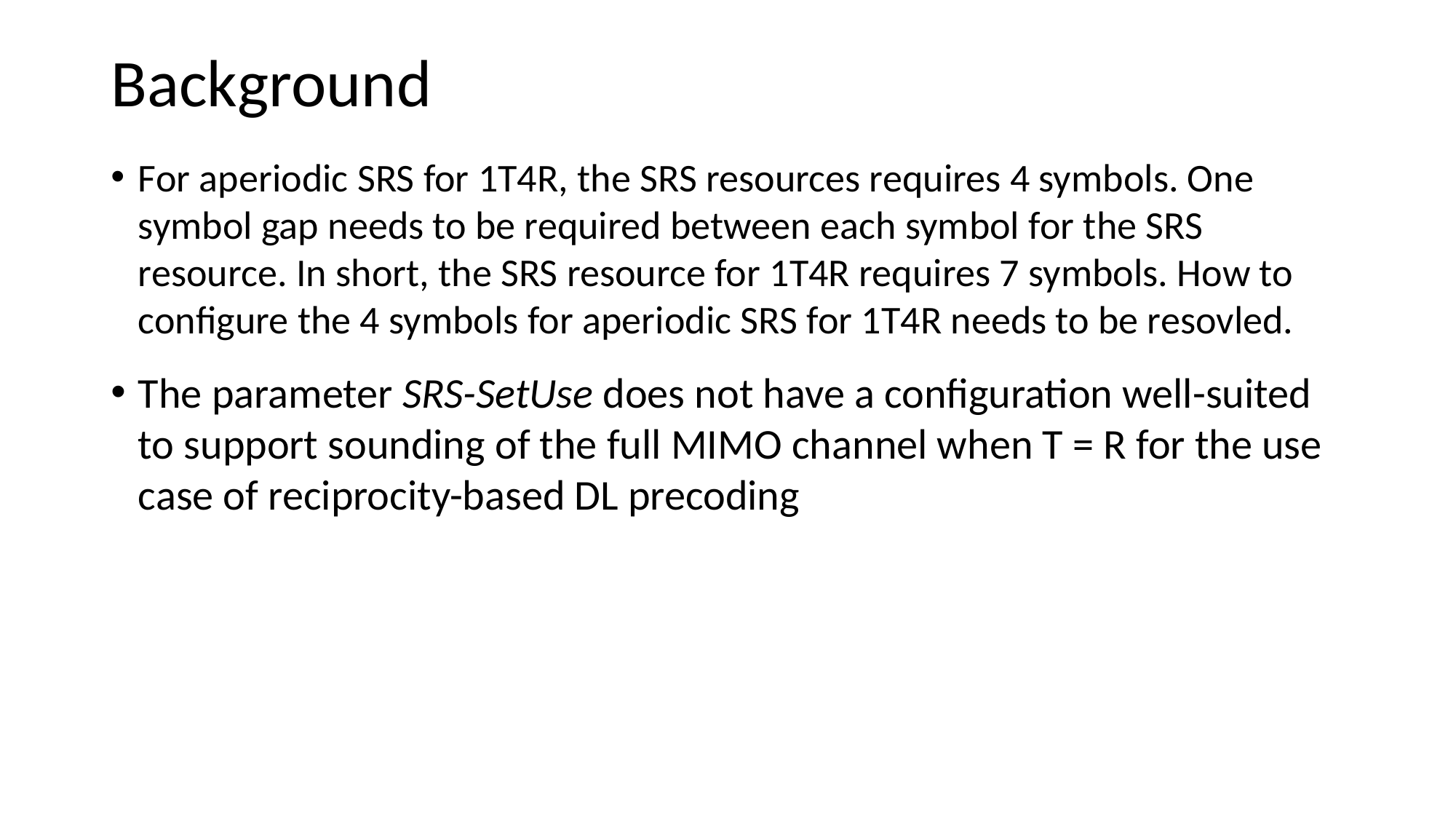

# Background
For aperiodic SRS for 1T4R, the SRS resources requires 4 symbols. One symbol gap needs to be required between each symbol for the SRS resource. In short, the SRS resource for 1T4R requires 7 symbols. How to configure the 4 symbols for aperiodic SRS for 1T4R needs to be resovled.
The parameter SRS-SetUse does not have a configuration well-suited to support sounding of the full MIMO channel when T = R for the use case of reciprocity-based DL precoding